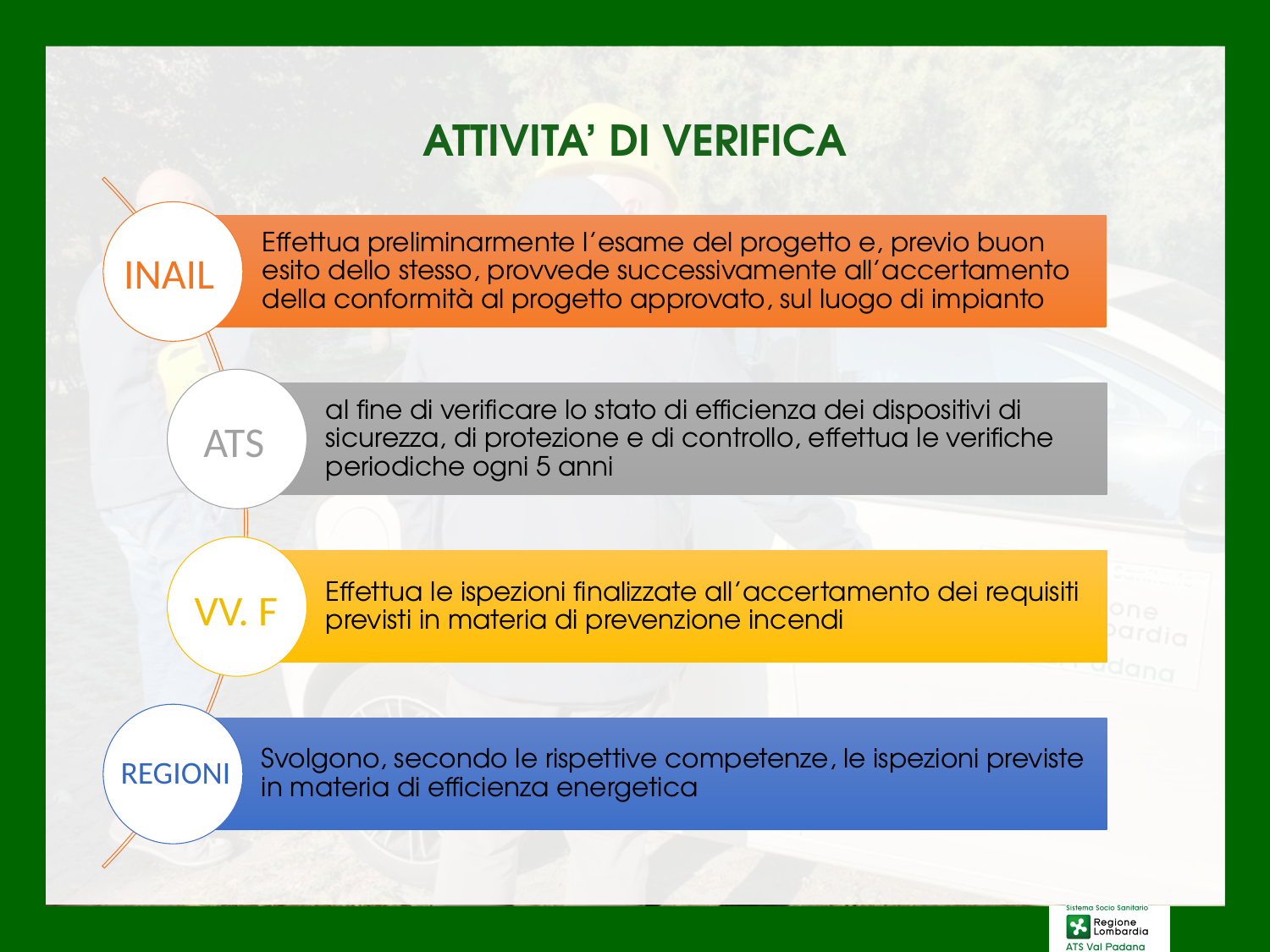

ATTIVITA’ DI VERIFICA
Effettua preliminarmente l’esame del progetto e, previo buon esito dello stesso, provvede successivamente all’accertamento della conformità al progetto approvato, sul luogo di impianto
al fine di verificare lo stato di efficienza dei dispositivi di sicurezza, di protezione e di controllo, effettua le verifiche periodiche ogni 5 anni
Effettua le ispezioni finalizzate all’accertamento dei requisiti previsti in materia di prevenzione incendi
Svolgono, secondo le rispettive competenze, le ispezioni previste in materia di efficienza energetica
INAIL
ATS
VV. F
REGIONI